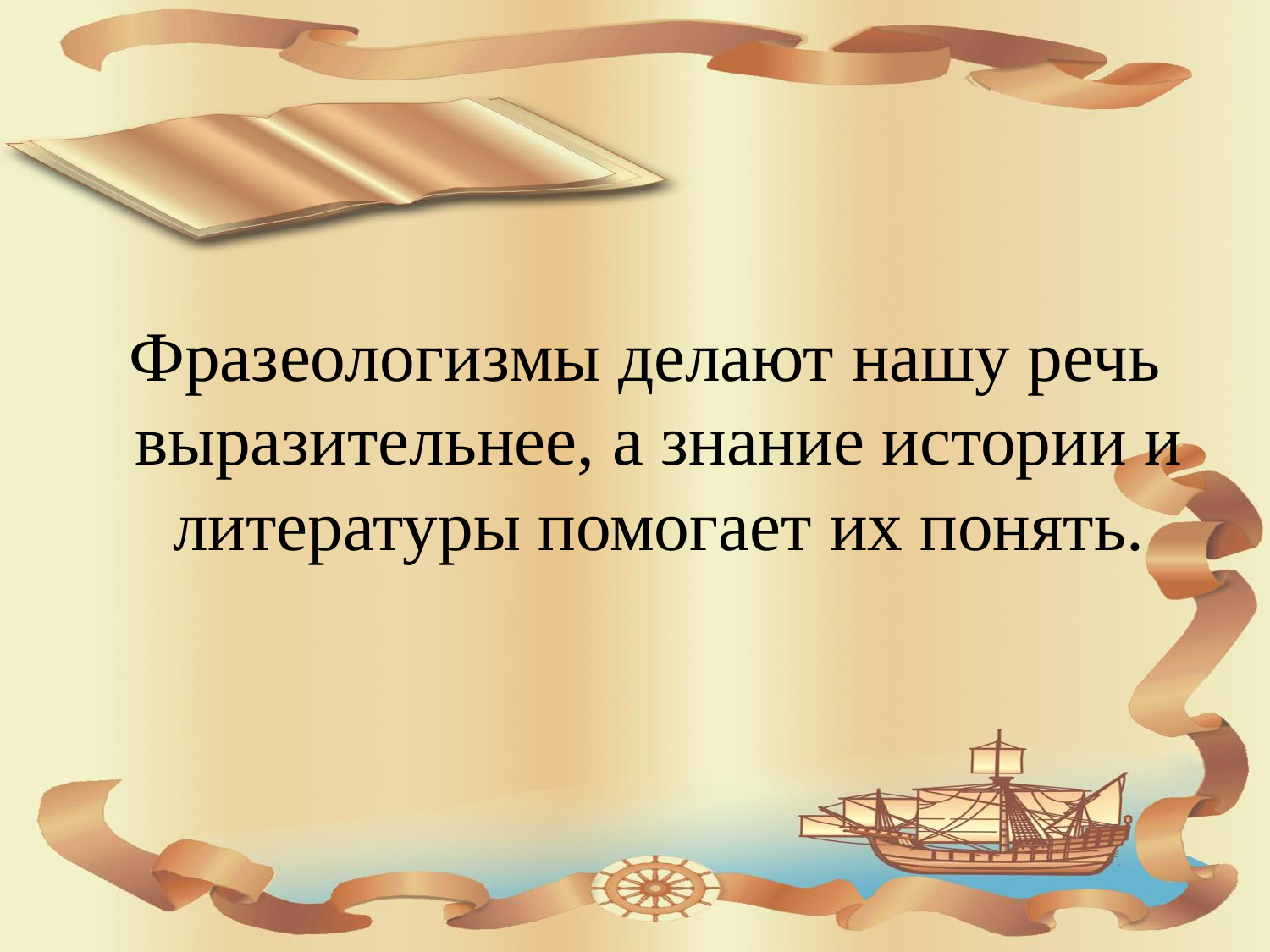

#

Фразеологизмы делают нашу речь  выразительнее, а знание истории и литературы помогает их понять.